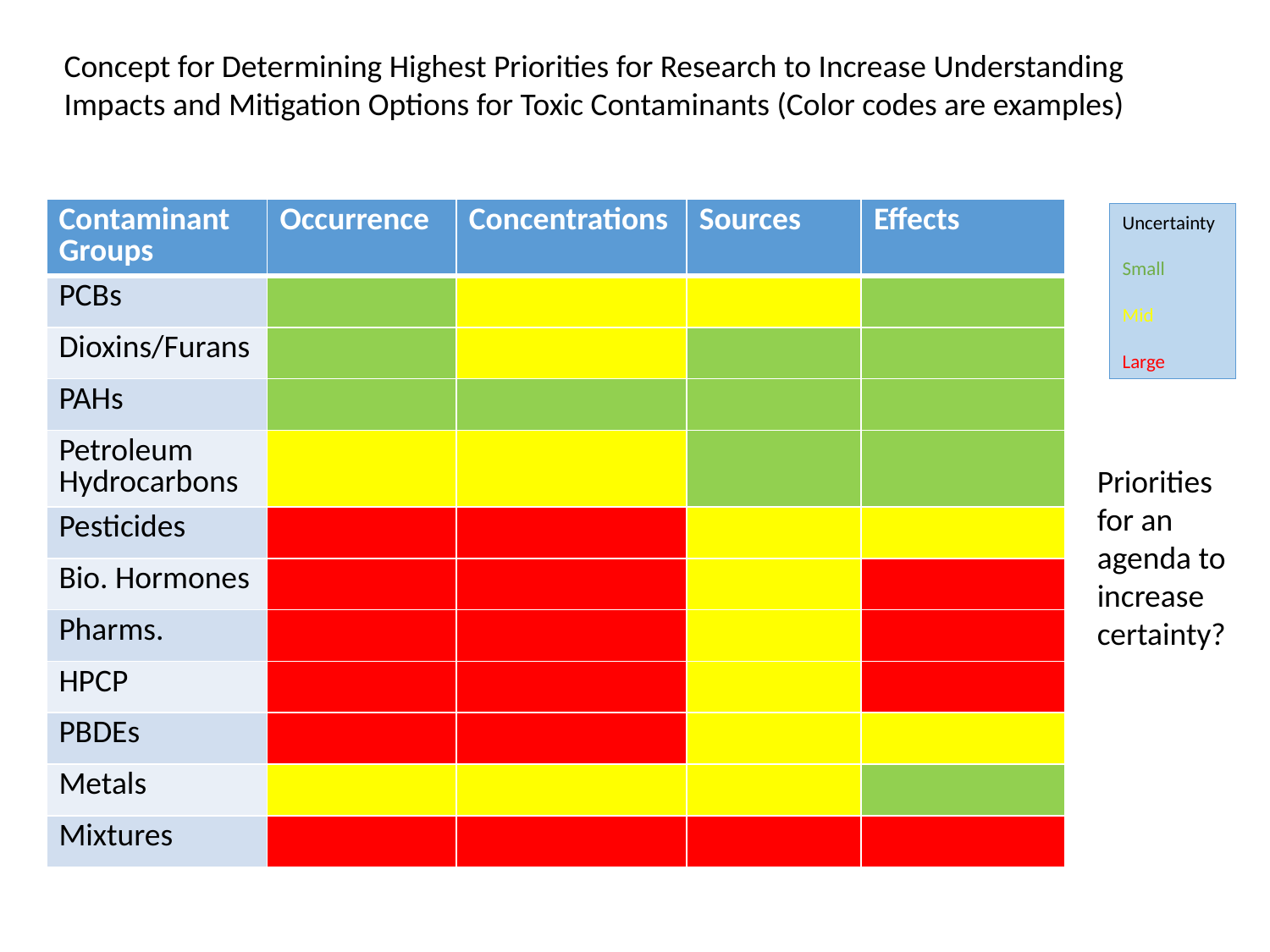

Concept for Determining Highest Priorities for Research to Increase Understanding Impacts and Mitigation Options for Toxic Contaminants (Color codes are examples)
| Contaminant Groups | Occurrence | Concentrations | Sources | Effects |
| --- | --- | --- | --- | --- |
| PCBs |  |  |  |  |
| Dioxins/Furans |  |  |  |  |
| PAHs |  |  |  |  |
| Petroleum Hydrocarbons |  |  |  |  |
| Pesticides |  |  |  |  |
| Bio. Hormones |  |  |  |  |
| Pharms. |  |  |  |  |
| HPCP |  |  |  |  |
| PBDEs |  |  |  |  |
| Metals |  |  |  |  |
| Mixtures |  |  |  |  |
Uncertainty

Small

Mid

Large
Priorities for an agenda to increase certainty?